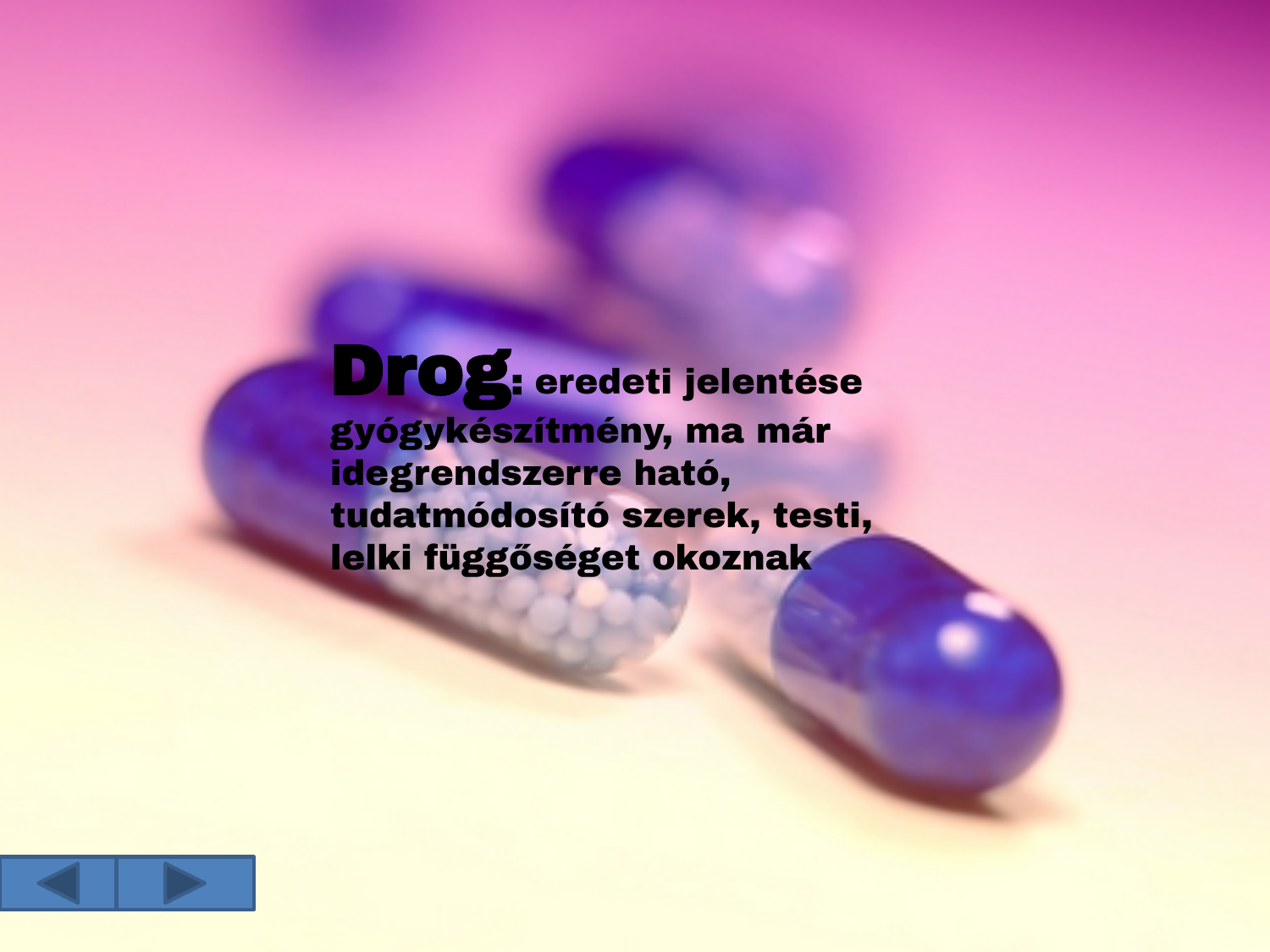

Drog: eredeti jelentése gyógykészítmény, ma már idegrendszerre ható, tudatmódosító szerek, testi, lelki függőséget okoznak